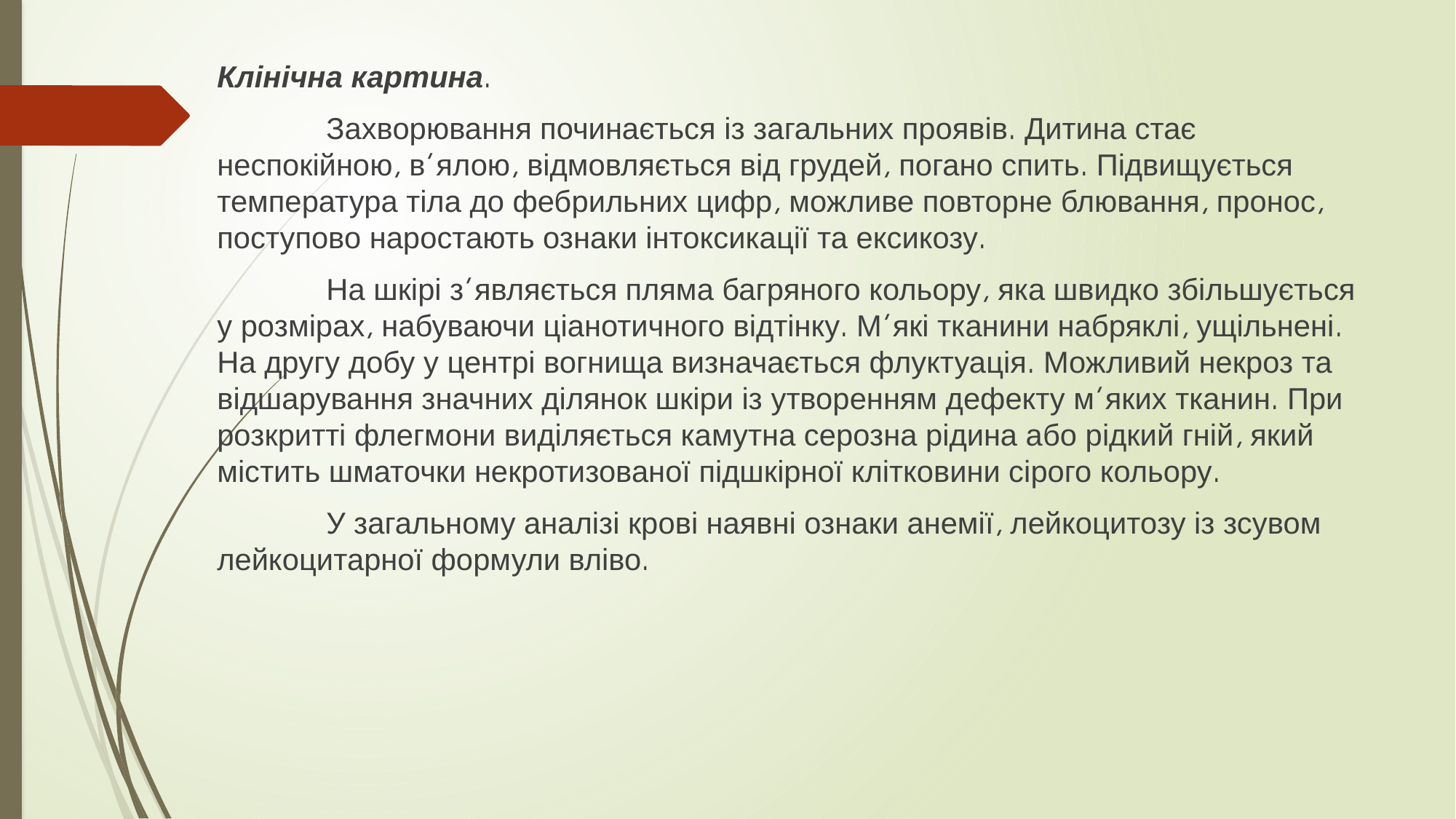

Клінічна картина.
	Захворювання починається із загальних проявів. Дитина стає неспокійною, в’ялою, відмовляється від грудей, погано спить. Підвищується температура тіла до фебрильних цифр, можливе повторне блювання, пронос, поступово наростають ознаки інтоксикації та ексикозу.
	На шкірі з’являється пляма багряного кольору, яка швидко збільшується у розмірах, набуваючи ціанотичного відтінку. М’які тканини набряклі, ущільнені. На другу добу у центрі вогнища визначається флуктуація. Можливий некроз та відшарування значних ділянок шкіри із утворенням дефекту м’яких тканин. При розкритті флегмони виділяється камутна серозна рідина або рідкий гній, який містить шматочки некротизованої підшкірної клітковини сірого кольору.
	У загальному аналізі крові наявні ознаки анемії, лейкоцитозу із зсувом лейкоцитарної формули вліво.